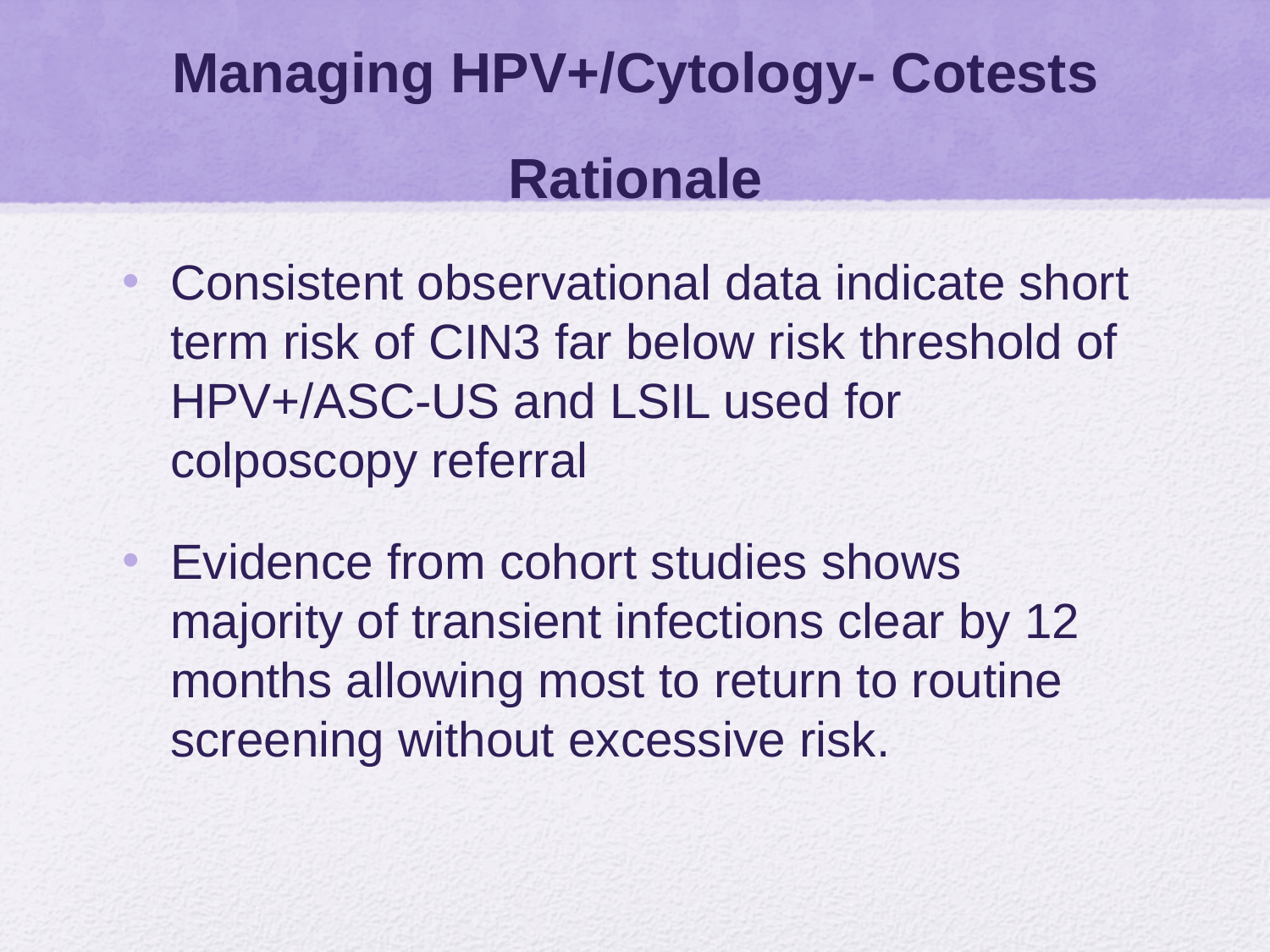

# Managing HPV+/Cytology- Cotests Rationale
Consistent observational data indicate short term risk of CIN3 far below risk threshold of HPV+/ASC-US and LSIL used for colposcopy referral
Evidence from cohort studies shows majority of transient infections clear by 12 months allowing most to return to routine screening without excessive risk.